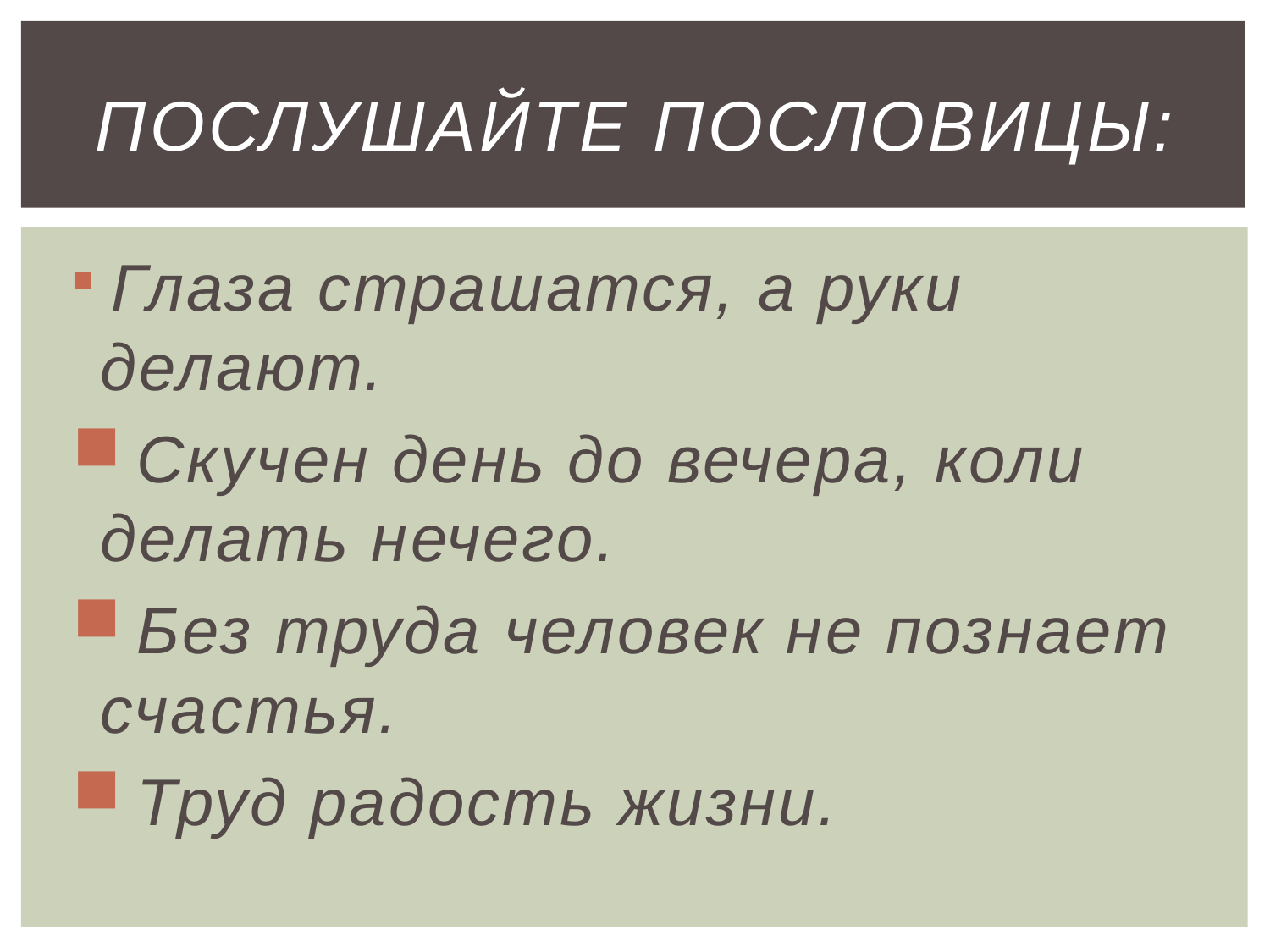

# Послушайте пословицы:
 Глаза страшатся, а руки делают.
 Скучен день до вечера, коли делать нечего.
 Без труда человек не познает счастья.
 Труд радость жизни.